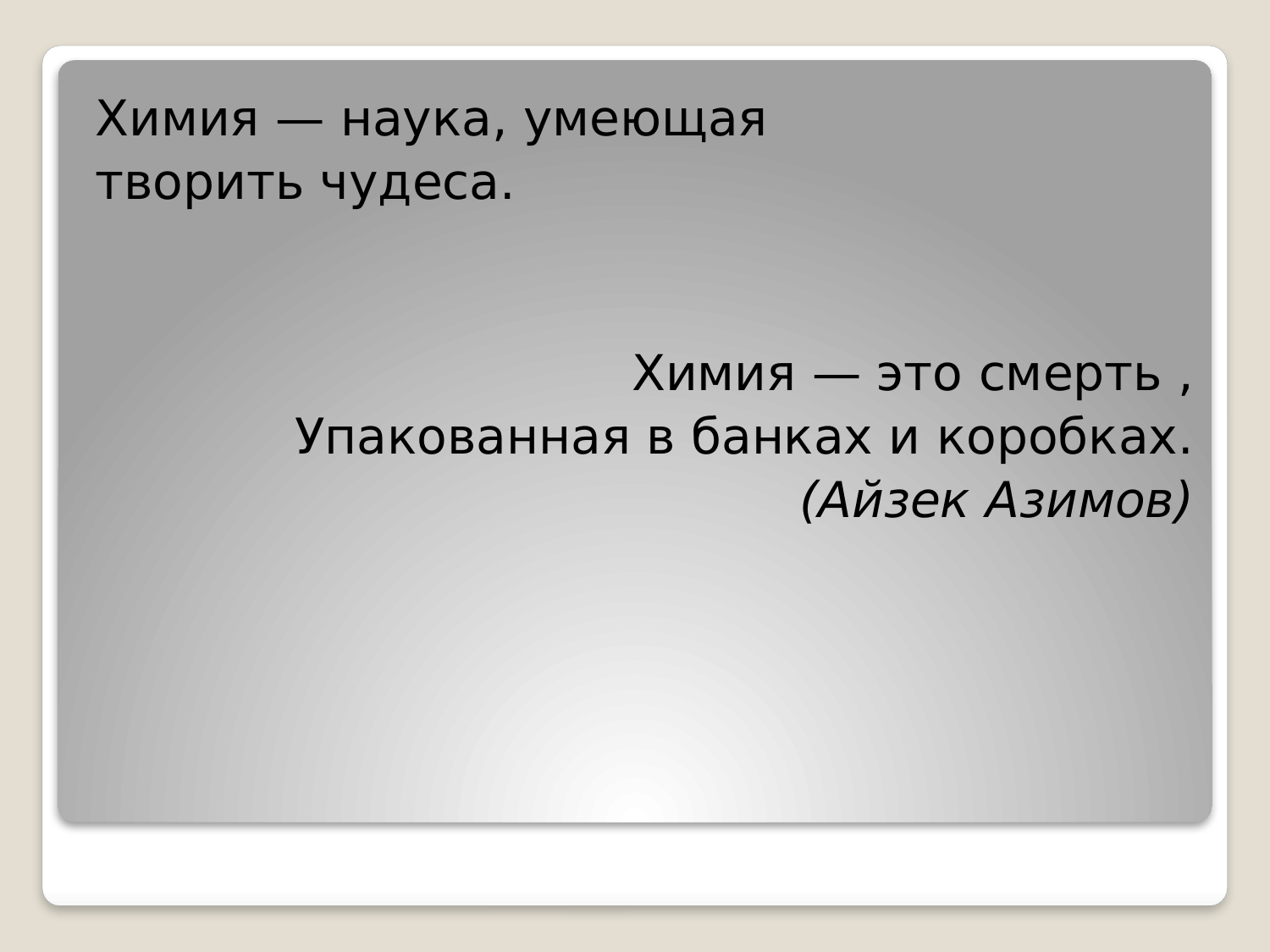

Химия — наука, умеющая
творить чудеса.

Химия — это смерть ,
Упакованная в банках и коробках.
(Айзек Азимов)

#